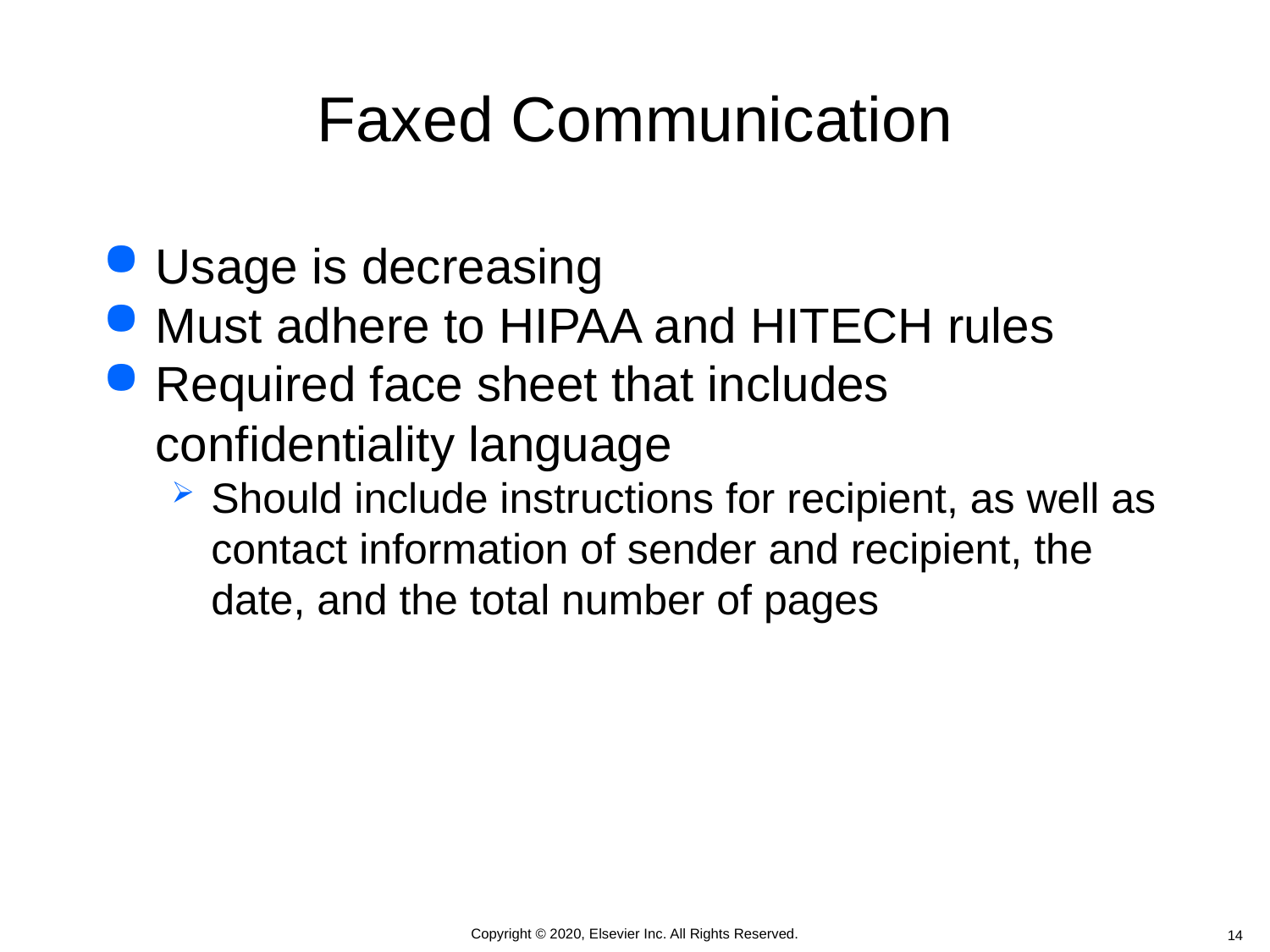

# Faxed Communication
Usage is decreasing
Must adhere to HIPAA and HITECH rules
Required face sheet that includes confidentiality language
Should include instructions for recipient, as well as contact information of sender and recipient, the date, and the total number of pages

 14